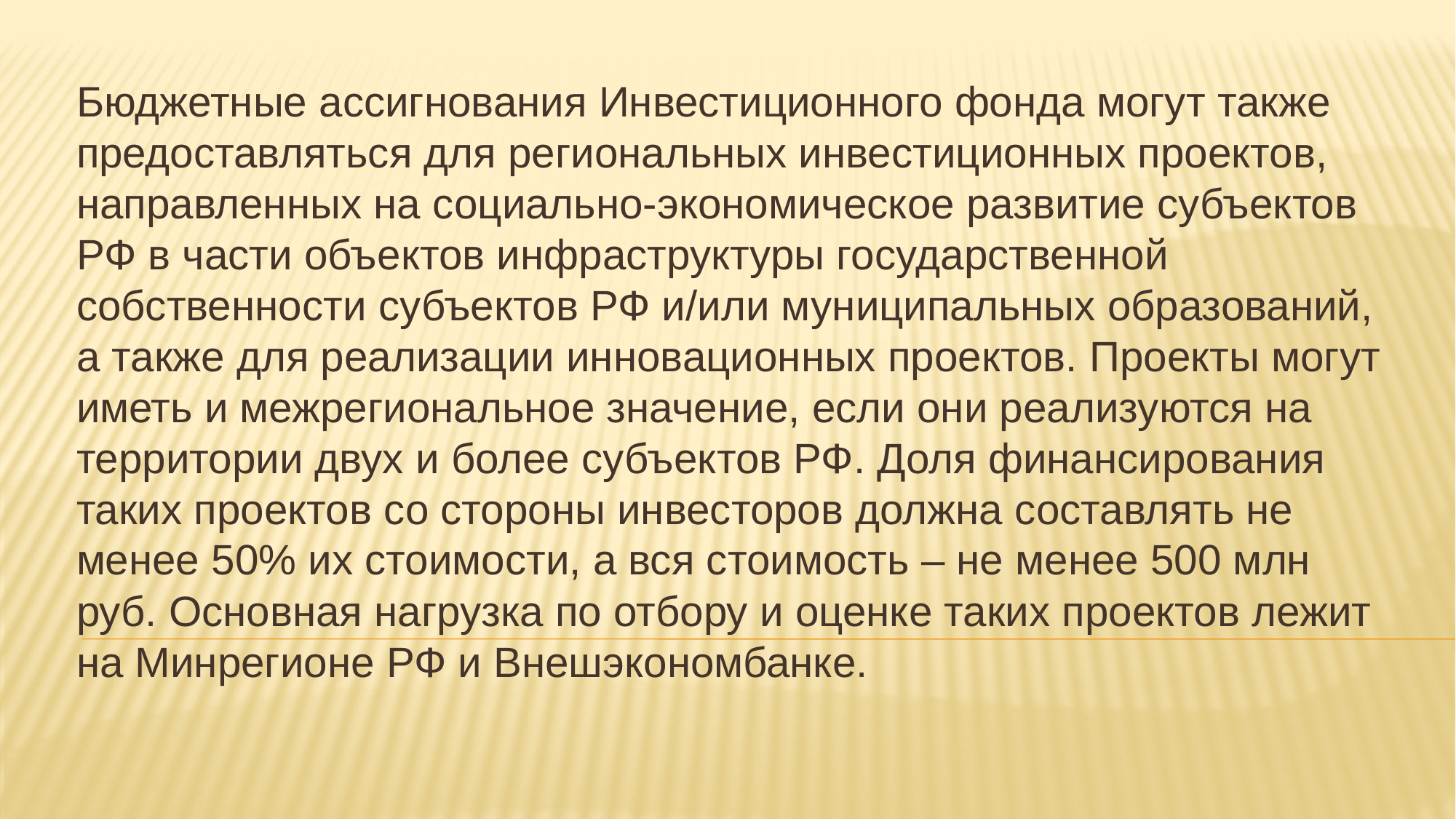

Бюджетные ассигнования Инвестиционного фонда могут также предоставляться для региональных инвестиционных проектов, направленных на социально-экономическое развитие субъектов РФ в части объектов инфраструктуры государственной собственности субъектов РФ и/или муниципальных образований, а также для реализации инновационных проектов. Проекты могут иметь и межрегиональное значение, если они реализуются на территории двух и более субъектов РФ. Доля финансирования таких проектов со стороны инвесторов должна составлять не менее 50% их стоимости, а вся стоимость – не менее 500 млн руб. Основная нагрузка по отбору и оценке таких проектов лежит на Минрегионе РФ и Внешэкономбанке.